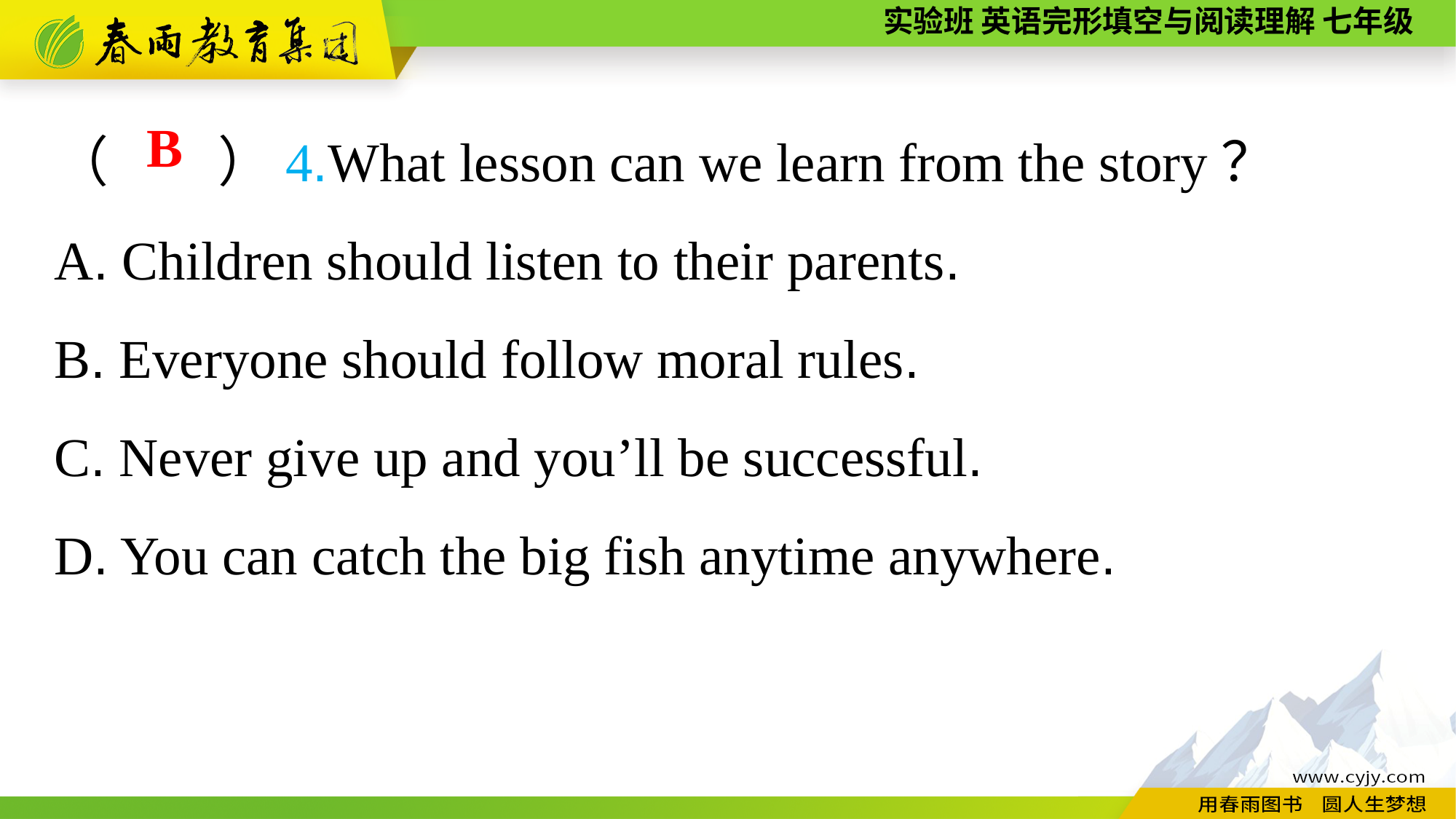

（　　）4.What lesson can we learn from the story？
A. Children should listen to their parents.
B. Everyone should follow moral rules.
C. Never give up and you’ll be successful.
D. You can catch the big fish anytime anywhere.
B